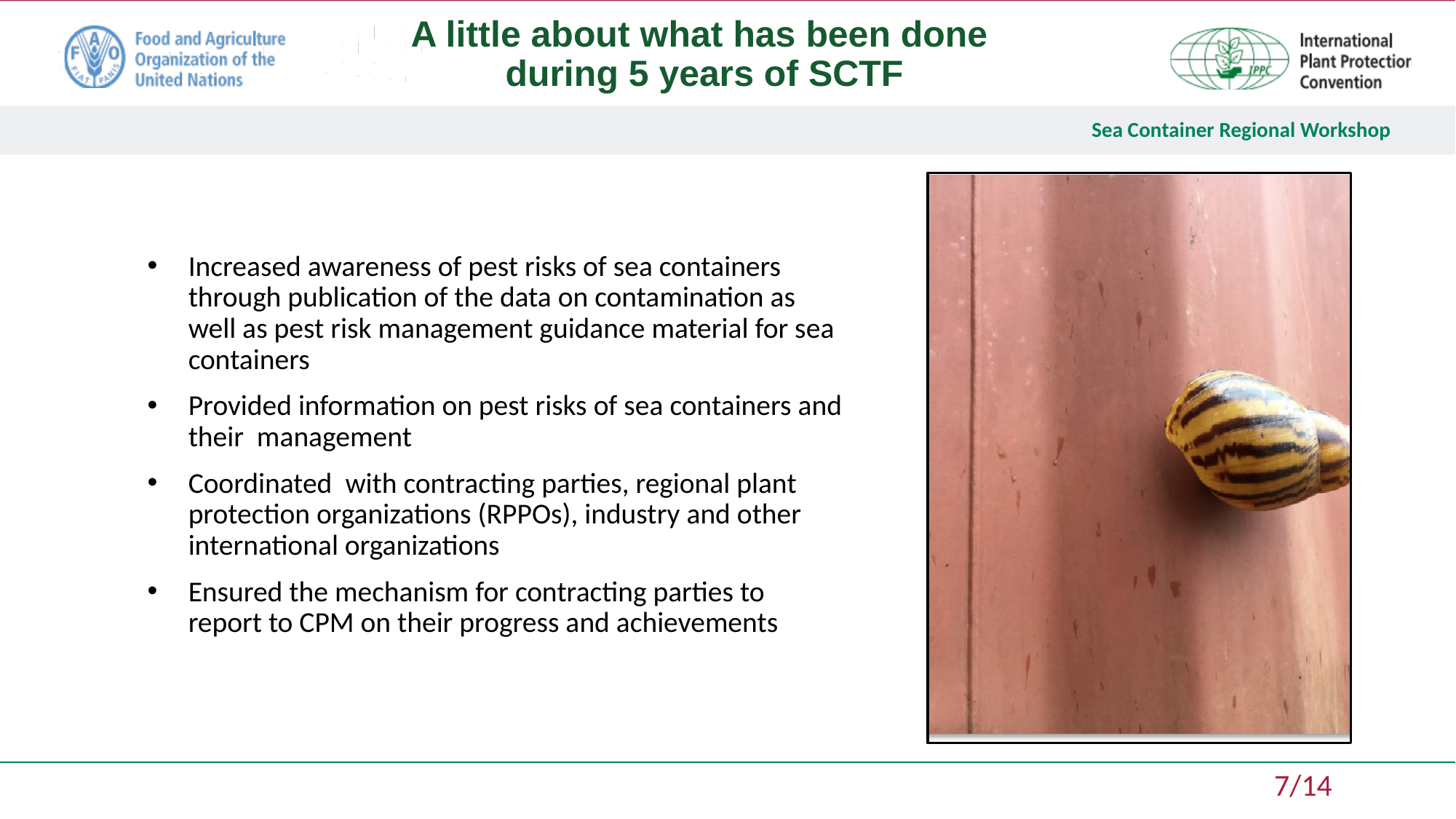

A little about what has been done
during 5 years of SCTF

Increased awareness of pest risks of sea containers through publication of the data on contamination as well as pest risk management guidance material for sea containers
Provided information on pest risks of sea containers and their  management
Coordinated  with contracting parties, regional plant protection organizations (RPPOs), industry and other international organizations
Ensured the mechanism for contracting parties to report to CPM on their progress and achievements